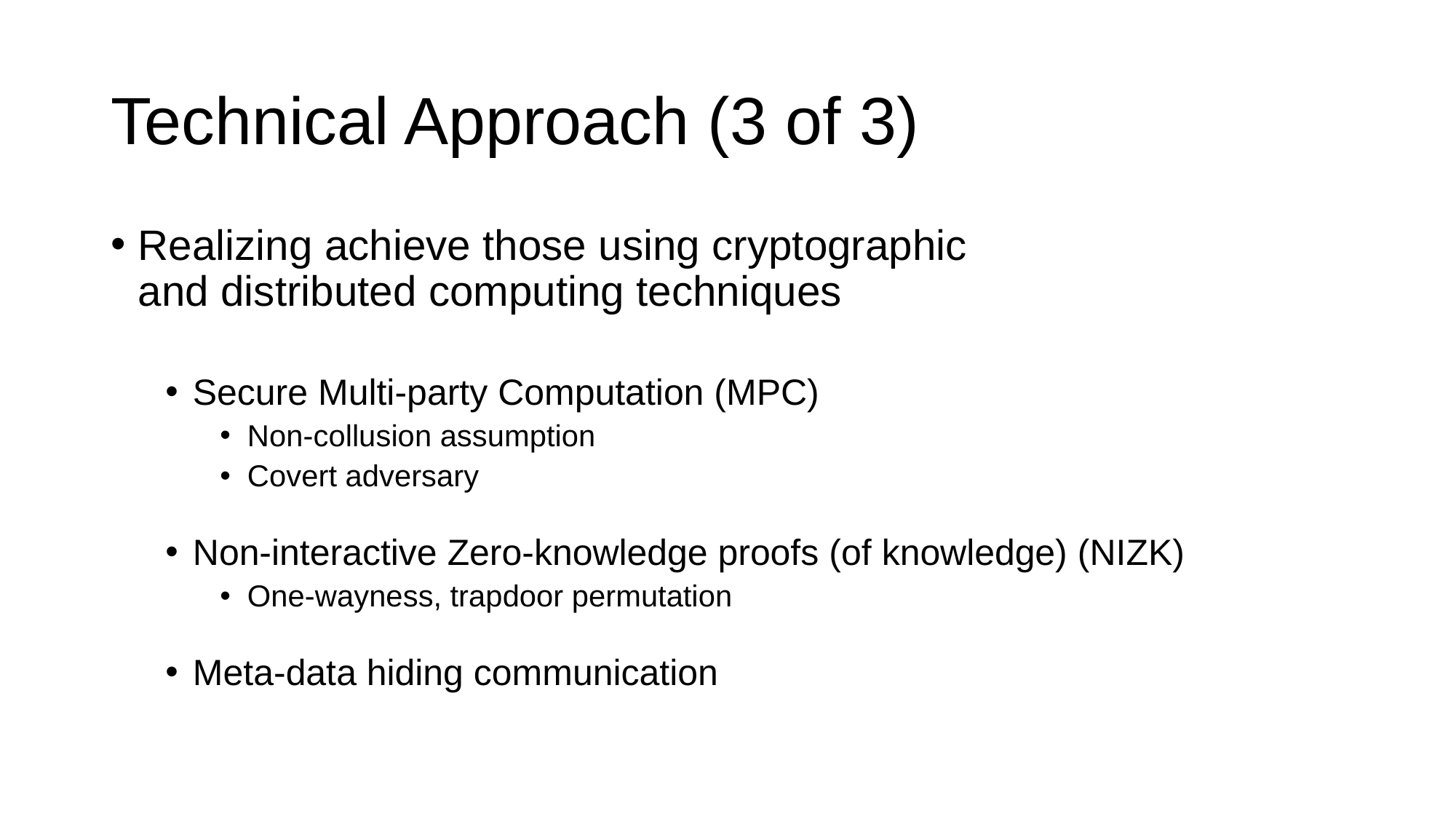

# Technical Approach (3 of 3)
Realizing achieve those using cryptographic
and distributed computing techniques
Secure Multi-party Computation (MPC)
Non-collusion assumption
Covert adversary
Non-interactive Zero-knowledge proofs (of knowledge) (NIZK)
One-wayness, trapdoor permutation
Meta-data hiding communication